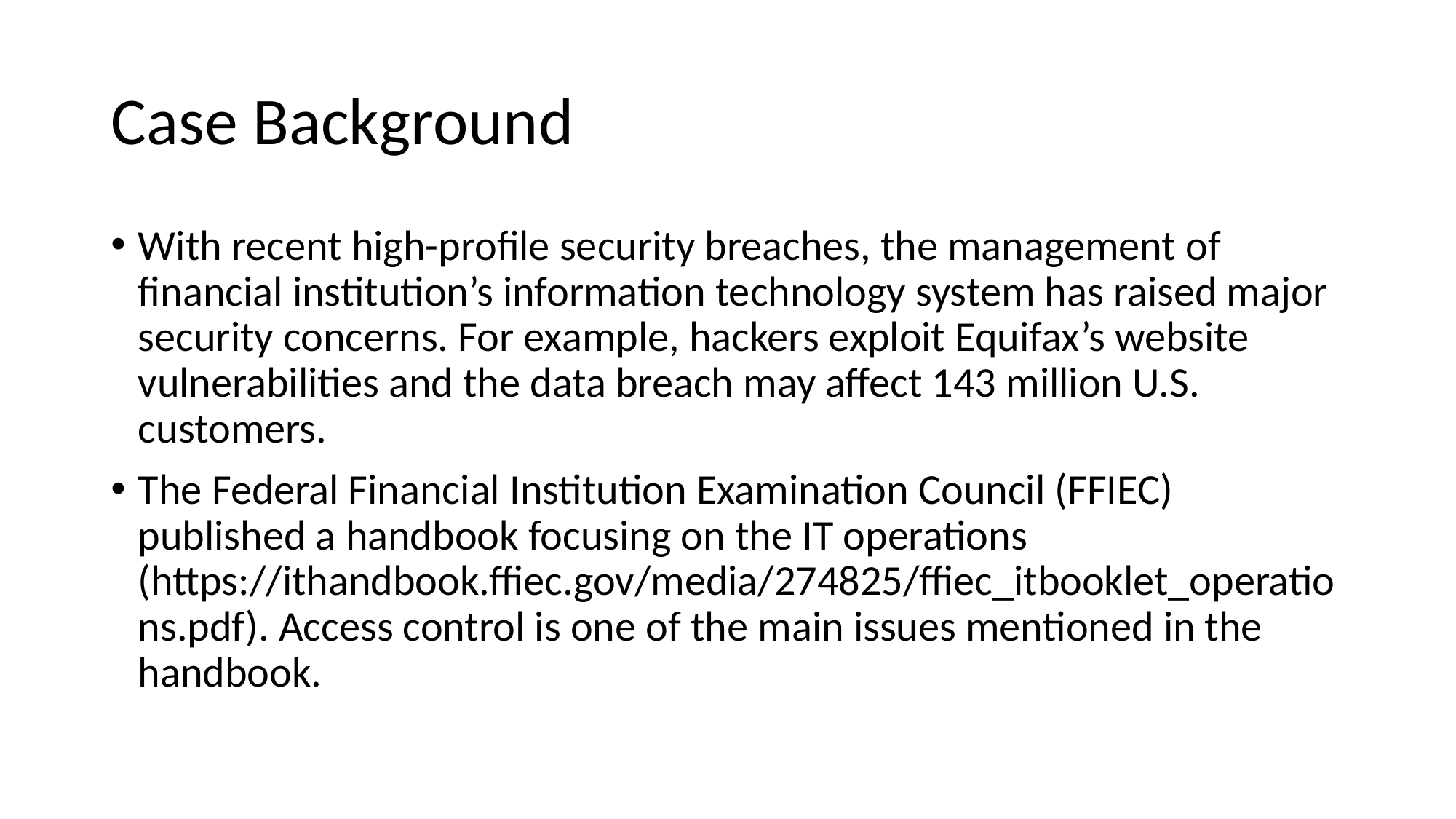

# Case Background
With recent high-profile security breaches, the management of financial institution’s information technology system has raised major security concerns. For example, hackers exploit Equifax’s website vulnerabilities and the data breach may affect 143 million U.S. customers.
The Federal Financial Institution Examination Council (FFIEC) published a handbook focusing on the IT operations (https://ithandbook.ffiec.gov/media/274825/ffiec_itbooklet_operations.pdf). Access control is one of the main issues mentioned in the handbook.